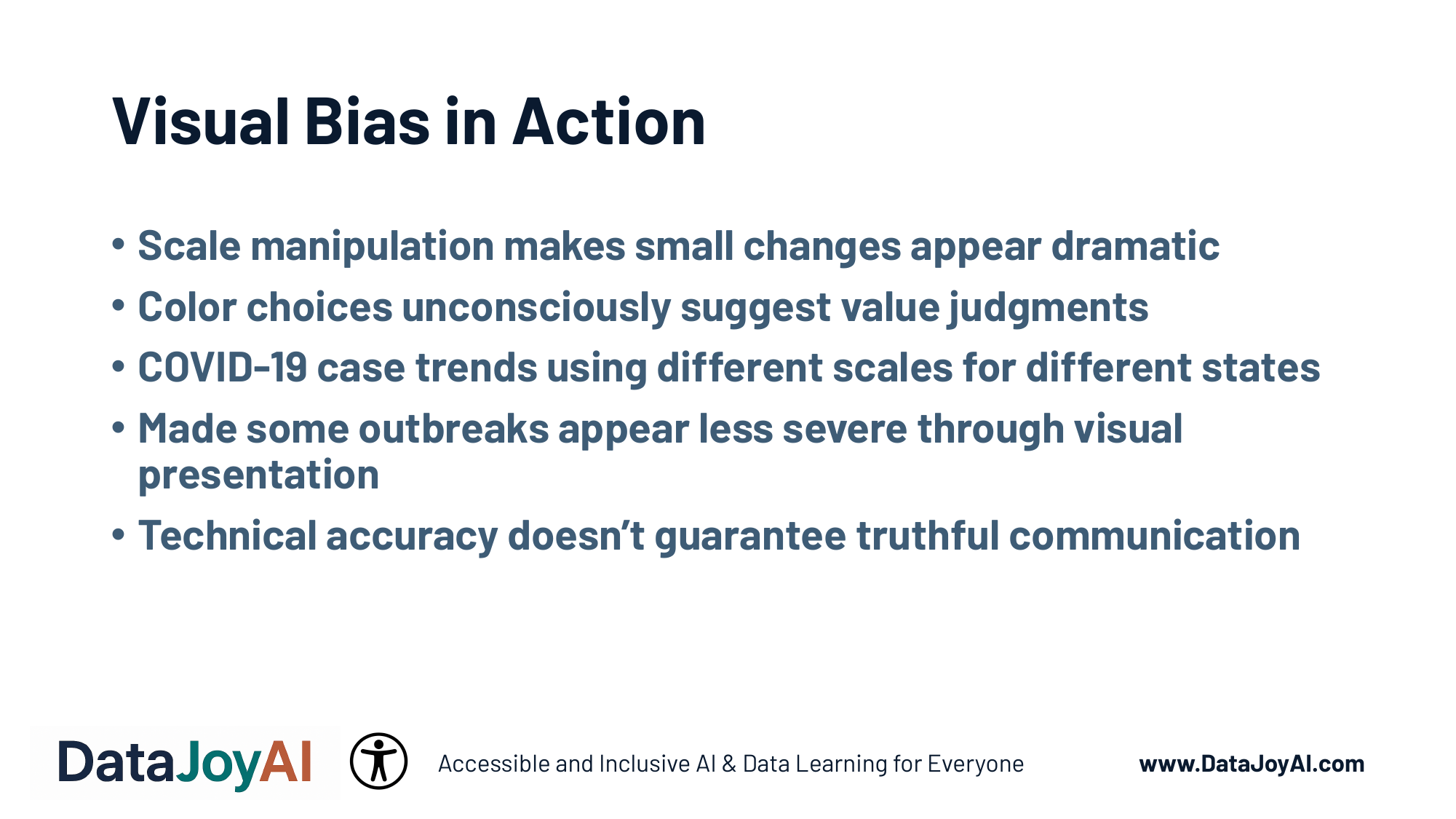

# Visual Bias in Action
Scale manipulation makes small changes appear dramatic
Color choices unconsciously suggest value judgments
COVID-19 case trends using different scales for different states
Made some outbreaks appear less severe through visual presentation
Technical accuracy doesn’t guarantee truthful communication